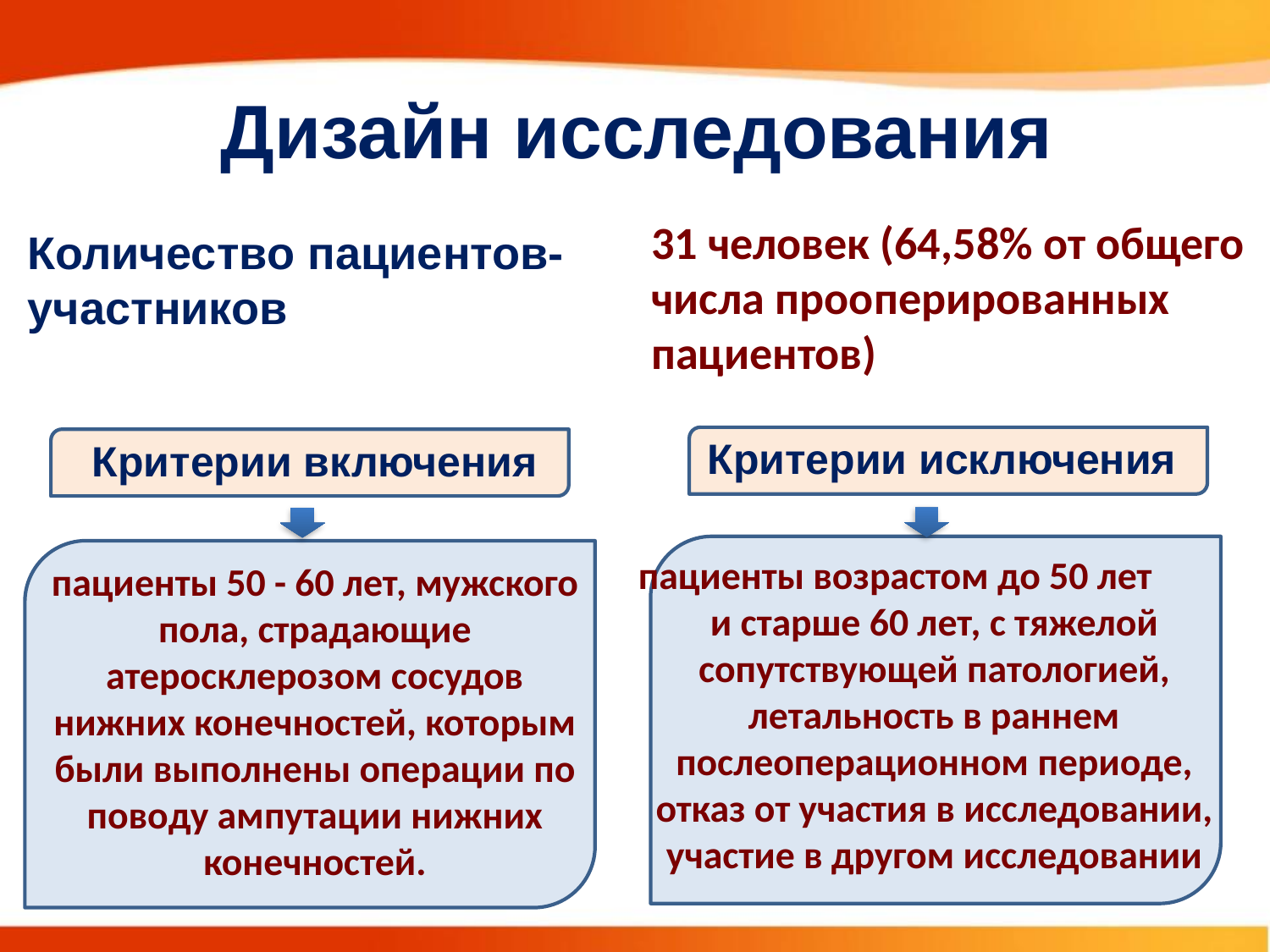

Дизайн исследования
31 человек (64,58% от общего числа прооперированных пациентов)
Количество пациентов-участников
Критерии исключения

Критерии включения

пациенты возрастом до 50 лет          и старше 60 лет, с тяжелой сопутствующей патологией, летальность в раннем послеоперационном периоде, отказ от участия в исследовании, участие в другом исследовании
пациенты 50 - 60 лет, мужского пола, страдающие атеросклерозом сосудов нижних конечностей, которым были выполнены операции по поводу ампутации нижних конечностей.